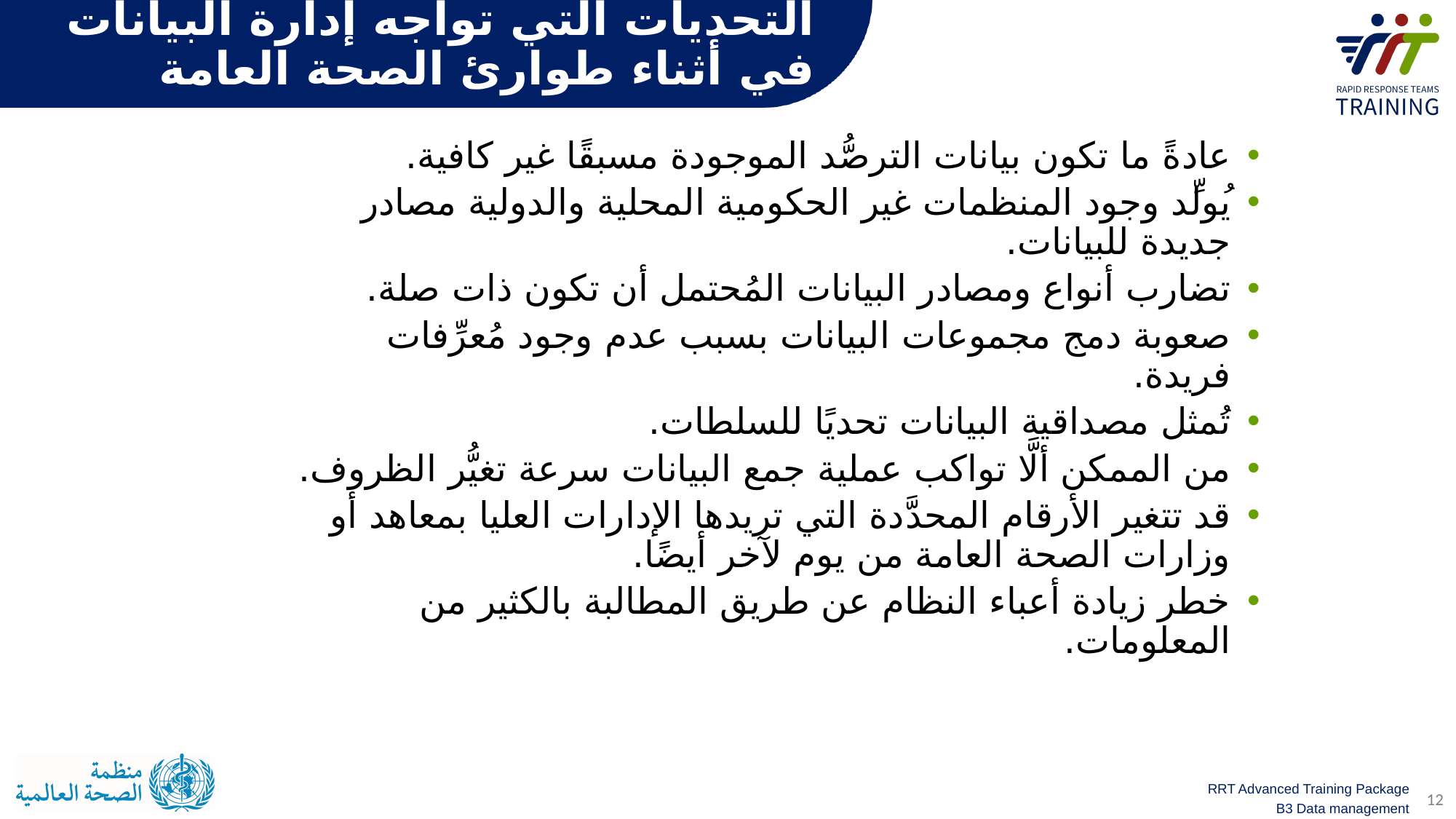

التحديات التي تواجه إدارة البيانات في أثناء طوارئ الصحة العامة
عادةً ما تكون بيانات الترصُّد الموجودة مسبقًا غير كافية.
يُولِّد وجود المنظمات غير الحكومية المحلية والدولية مصادر جديدة للبيانات.
تضارب أنواع ومصادر البيانات المُحتمل أن تكون ذات صلة.
صعوبة دمج مجموعات البيانات بسبب عدم وجود مُعرِّفات فريدة.
تُمثل مصداقية البيانات تحديًا للسلطات.
من الممكن ألَّا تواكب عملية جمع البيانات سرعة تغيُّر الظروف.
قد تتغير الأرقام المحدَّدة التي تريدها الإدارات العليا بمعاهد أو وزارات الصحة العامة من يوم لآخر أيضًا.
خطر زيادة أعباء النظام عن طريق المطالبة بالكثير من المعلومات.